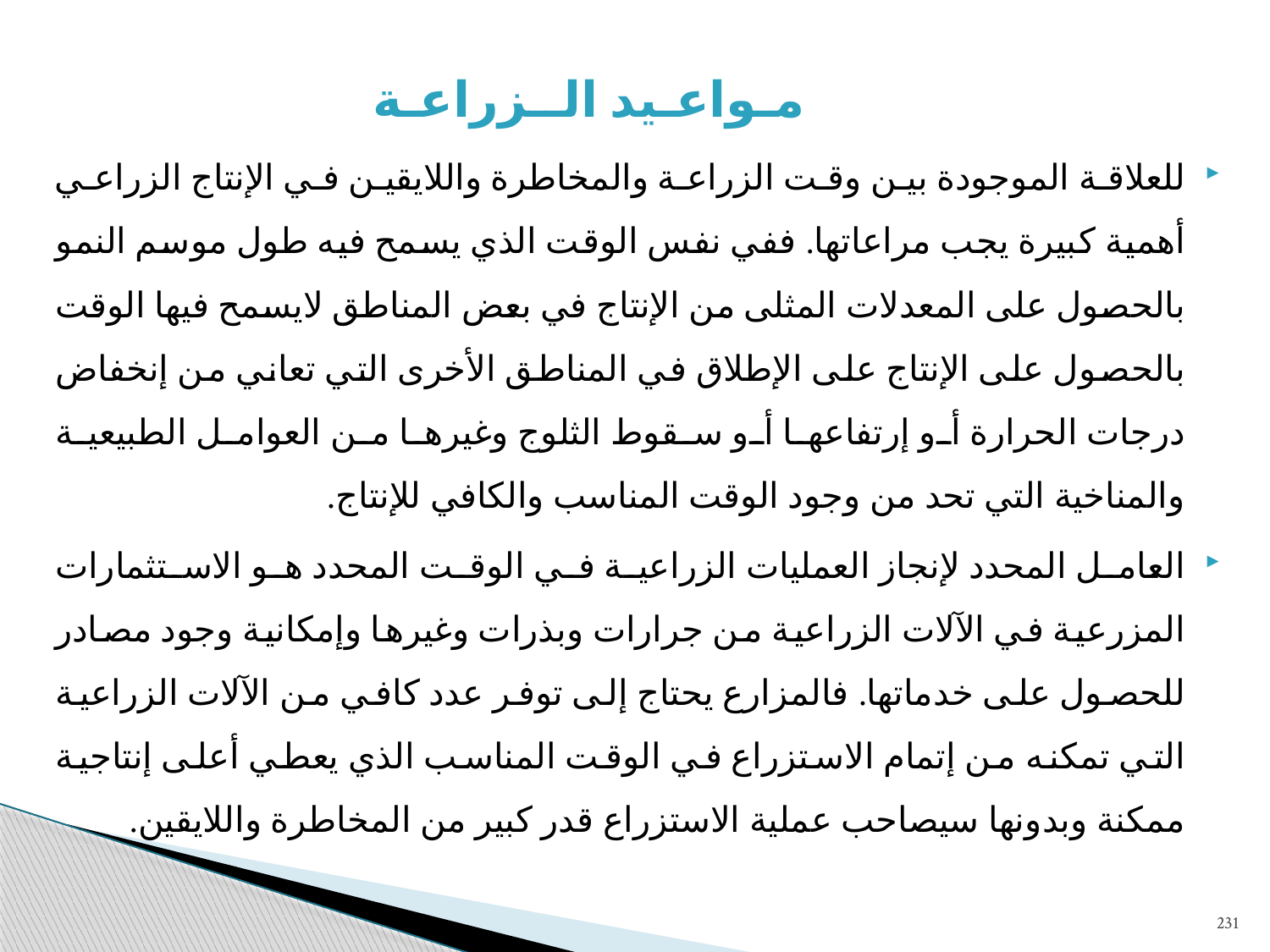

مـواعـيد الــزراعـة
للعلاقة الموجودة بين وقت الزراعة والمخاطرة واللايقين في الإنتاج الزراعي أهمية كبيرة يجب مراعاتها. ففي نفس الوقت الذي يسمح فيه طول موسم النمو بالحصول على المعدلات المثلى من الإنتاج في بعض المناطق لايسمح فيها الوقت بالحصول على الإنتاج على الإطلاق في المناطق الأخرى التي تعاني من إنخفاض درجات الحرارة أو إرتفاعها أو سقوط الثلوج وغيرها من العوامل الطبيعية والمناخية التي تحد من وجود الوقت المناسب والكافي للإنتاج.
العامل المحدد لإنجاز العمليات الزراعية في الوقت المحدد هو الاستثمارات المزرعية في الآلات الزراعية من جرارات وبذرات وغيرها وإمكانية وجود مصادر للحصول على خدماتها. فالمزارع يحتاج إلى توفر عدد كافي من الآلات الزراعية التي تمكنه من إتمام الاستزراع في الوقت المناسب الذي يعطي أعلى إنتاجية ممكنة وبدونها سيصاحب عملية الاستزراع قدر كبير من المخاطرة واللايقين.
231